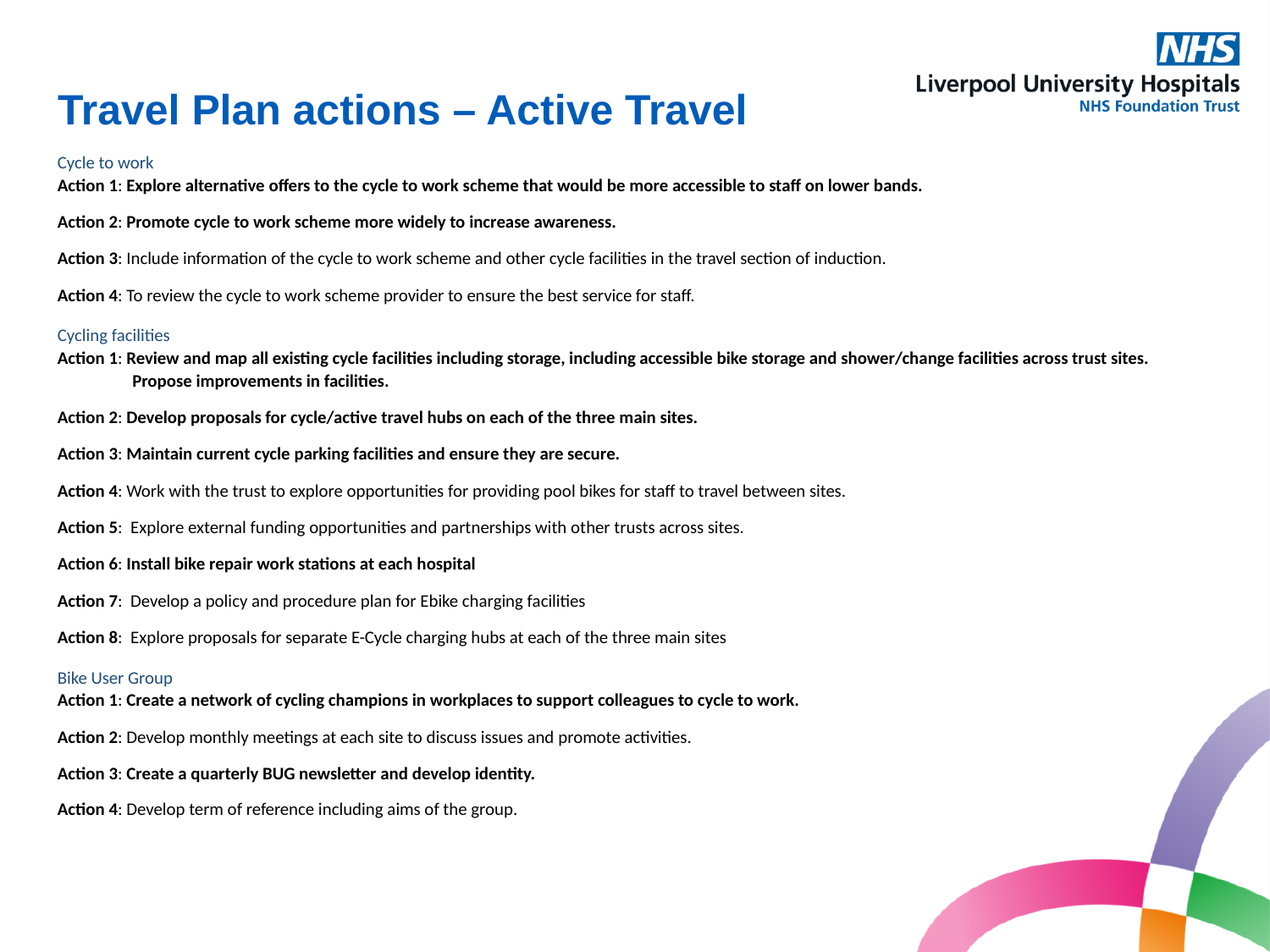

Travel Plan actions – Active Travel
Cycle to work
Action 1: Explore alternative offers to the cycle to work scheme that would be more accessible to staff on lower bands.
Action 2: Promote cycle to work scheme more widely to increase awareness.
Action 3: Include information of the cycle to work scheme and other cycle facilities in the travel section of induction.
Action 4: To review the cycle to work scheme provider to ensure the best service for staff.
Cycling facilities
Action 1: Review and map all existing cycle facilities including storage, including accessible bike storage and shower/change facilities across trust sites. Propose improvements in facilities.
Action 2: Develop proposals for cycle/active travel hubs on each of the three main sites.
Action 3: Maintain current cycle parking facilities and ensure they are secure.
Action 4: Work with the trust to explore opportunities for providing pool bikes for staff to travel between sites.
Action 5:  Explore external funding opportunities and partnerships with other trusts across sites.
Action 6: Install bike repair work stations at each hospital
Action 7:  Develop a policy and procedure plan for Ebike charging facilities
Action 8:  Explore proposals for separate E-Cycle charging hubs at each of the three main sites
Bike User Group
Action 1: Create a network of cycling champions in workplaces to support colleagues to cycle to work.
Action 2: Develop monthly meetings at each site to discuss issues and promote activities.
Action 3: Create a quarterly BUG newsletter and develop identity.
Action 4: Develop term of reference including aims of the group.